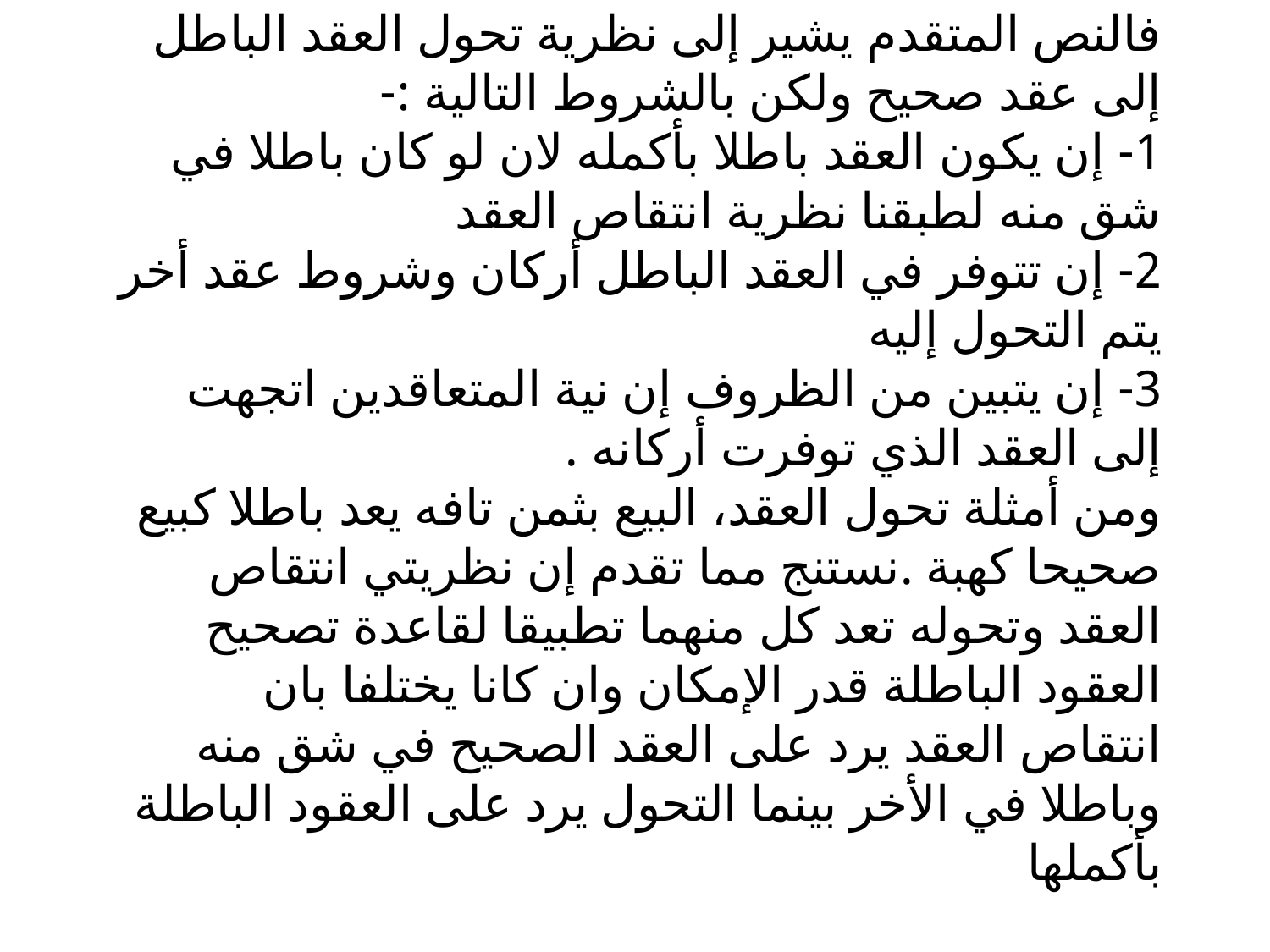

# فالنص المتقدم يشير إلى نظرية تحول العقد الباطل إلى عقد صحيح ولكن بالشروط التالية :- 1- إن يكون العقد باطلا بأكمله لان لو كان باطلا في شق منه لطبقنا نظرية انتقاص العقد 2- إن تتوفر في العقد الباطل أركان وشروط عقد أخر يتم التحول إليه 3- إن يتبين من الظروف إن نية المتعاقدين اتجهت إلى العقد الذي توفرت أركانه . ومن أمثلة تحول العقد، البيع بثمن تافه يعد باطلا كبيع صحيحا كهبة .نستنج مما تقدم إن نظريتي انتقاص العقد وتحوله تعد كل منهما تطبيقا لقاعدة تصحيح العقود الباطلة قدر الإمكان وان كانا يختلفا بان  انتقاص العقد يرد على العقد الصحيح في شق منه وباطلا في الأخر بينما التحول يرد على العقود الباطلة بأكملها